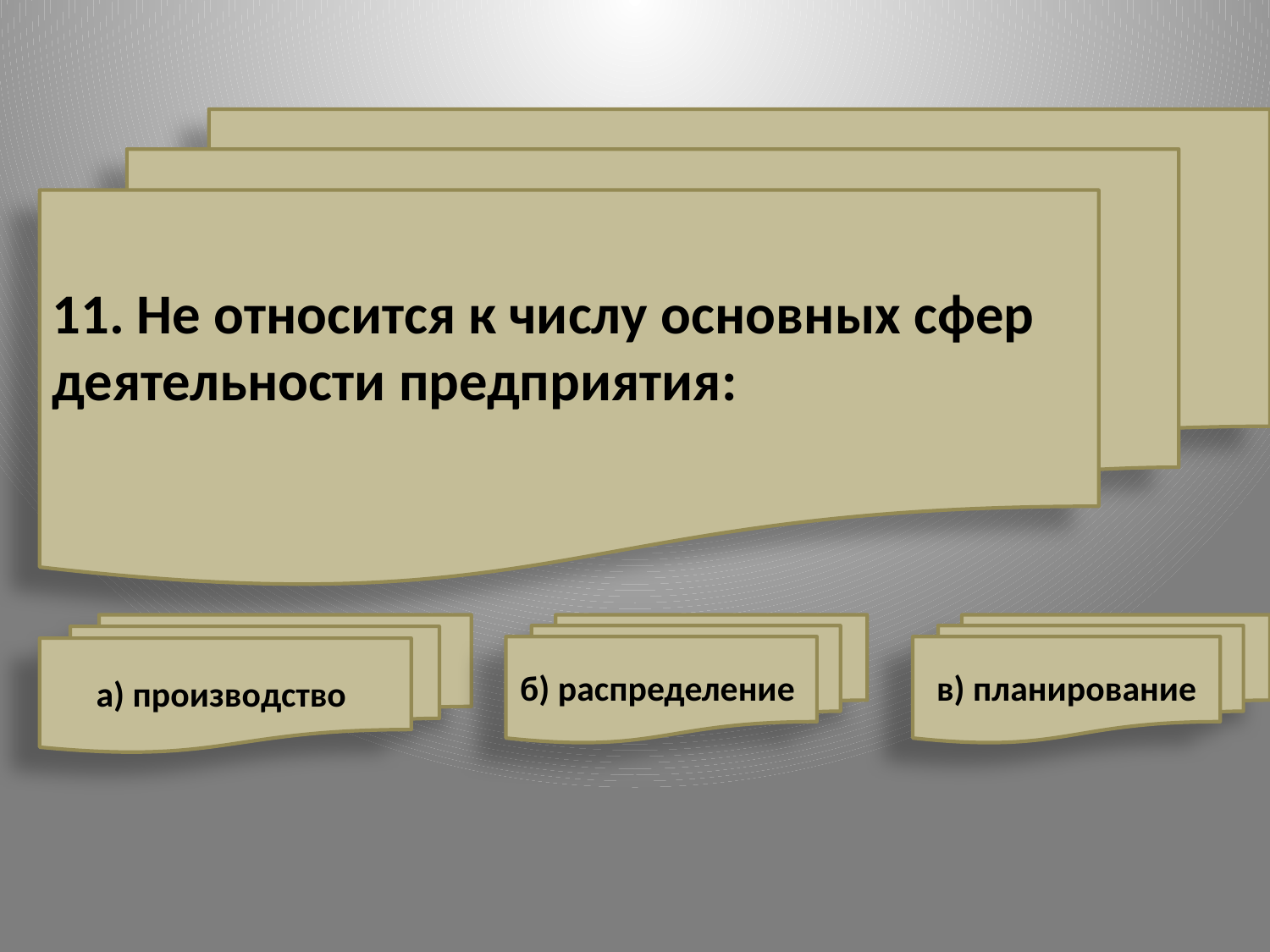

11. Не относится к числу основных сфер деятельности предприятия:

а) производство
б) распределение
в) планирование